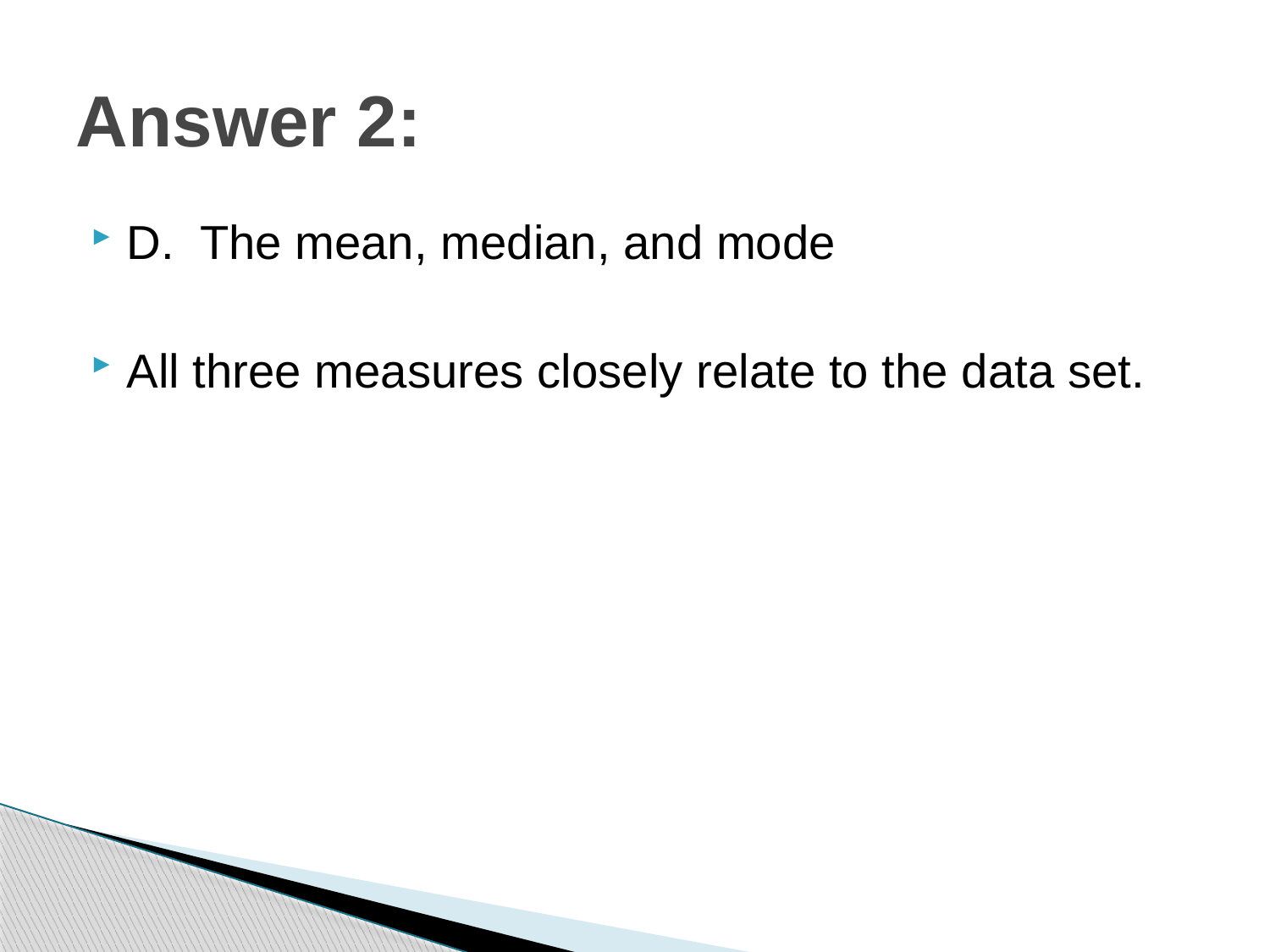

# Answer 2:
D.  The mean, median, and mode

All three measures closely relate to the data set.